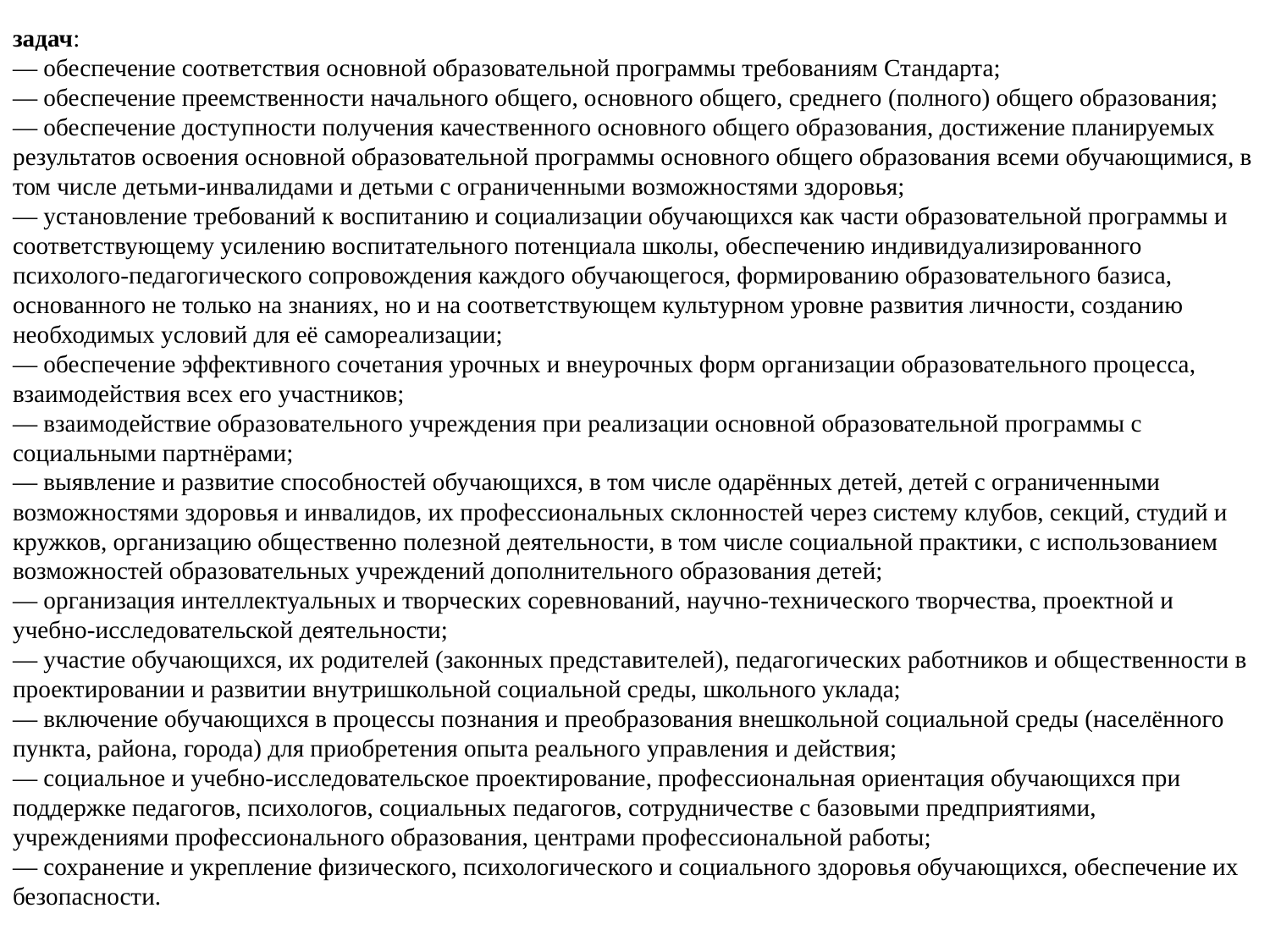

# задач: — обеспечение соответствия основной образовательной программы требованиям Стандарта; — обеспечение преемственности начального общего, основного общего, среднего (полного) общего образования; — обеспечение доступности получения качественного основного общего образования, достижение планируемых результатов освоения основной образовательной программы основного общего образования всеми обучающимися, в том числе детьми-инвалидами и детьми с ограниченными возможностями здоровья; — установление требований к воспитанию и социализации обучающихся как части образовательной программы и соответствующему усилению воспитательного потенциала школы, обеспечению индивидуализированного психолого-педагогического сопровождения каждого обучающегося, формированию образовательного базиса, основанного не только на знаниях, но и на соответствующем культурном уровне развития личности, созданию необходимых условий для её самореализации; — обеспечение эффективного сочетания урочных и внеурочных форм организации образовательного процесса, взаимодействия всех его участников; — взаимодействие образовательного учреждения при реализации основной образовательной программы с социальными партнёрами; — выявление и развитие способностей обучающихся, в том числе одарённых детей, детей с ограниченными возможностями здоровья и инвалидов, их профессиональных склонностей через систему клубов, секций, студий и кружков, организацию общественно полезной деятельности, в том числе социальной практики, с использованием возможностей образовательных учреждений дополнительного образования детей; — организация интеллектуальных и творческих соревнований, научно-технического творчества, проектной и учебно-исследовательской деятельности; — участие обучающихся, их родителей (законных представителей), педагогических работников и общественности в проектировании и развитии внутришкольной социальной среды, школьного уклада; — включение обучающихся в процессы познания и преобразования внешкольной социальной среды (населённого пункта, района, города) для приобретения опыта реального управления и действия; — социальное и учебно-исследовательское проектирование, профессиональная ориентация обучающихся при поддержке педагогов, психологов, социальных педагогов, сотрудничестве с базовыми предприятиями, учреждениями профессионального образования, центрами профессиональной работы; — сохранение и укрепление физического, психологического и социального здоровья обучающихся, обеспечение их безопасности.